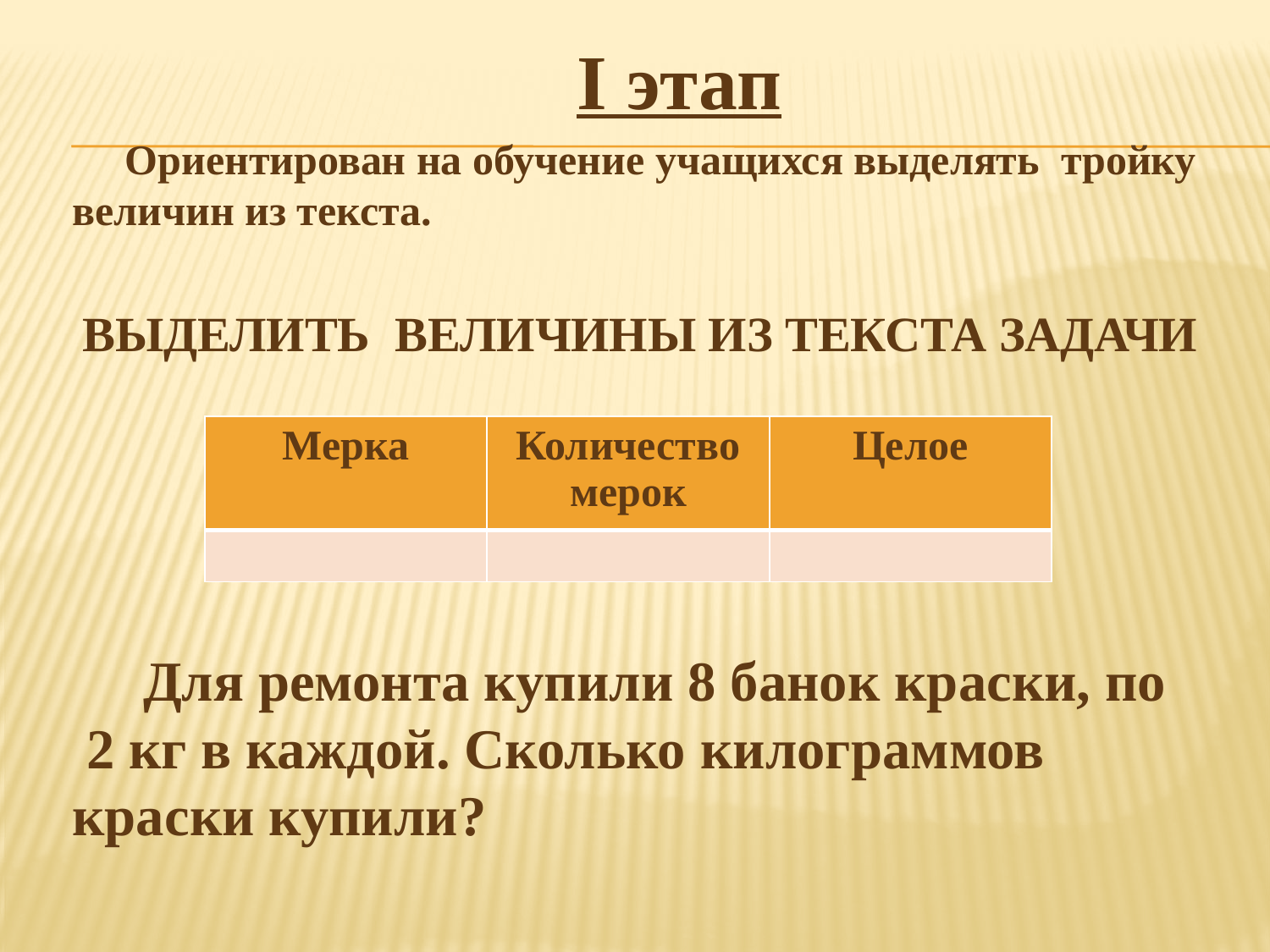

I этап
     Ориентирован на обучение учащихся выделять  тройку величин из текста.
ВЫДЕЛИТЬ  ВЕЛИЧИНЫ ИЗ ТЕКСТА ЗАДАЧИ
| Мерка | Количество мерок | Целое |
| --- | --- | --- |
|  |  |  |

     Для ремонта купили 8 банок краски, по
 2 кг в каждой. Сколько килограммов краски купили?